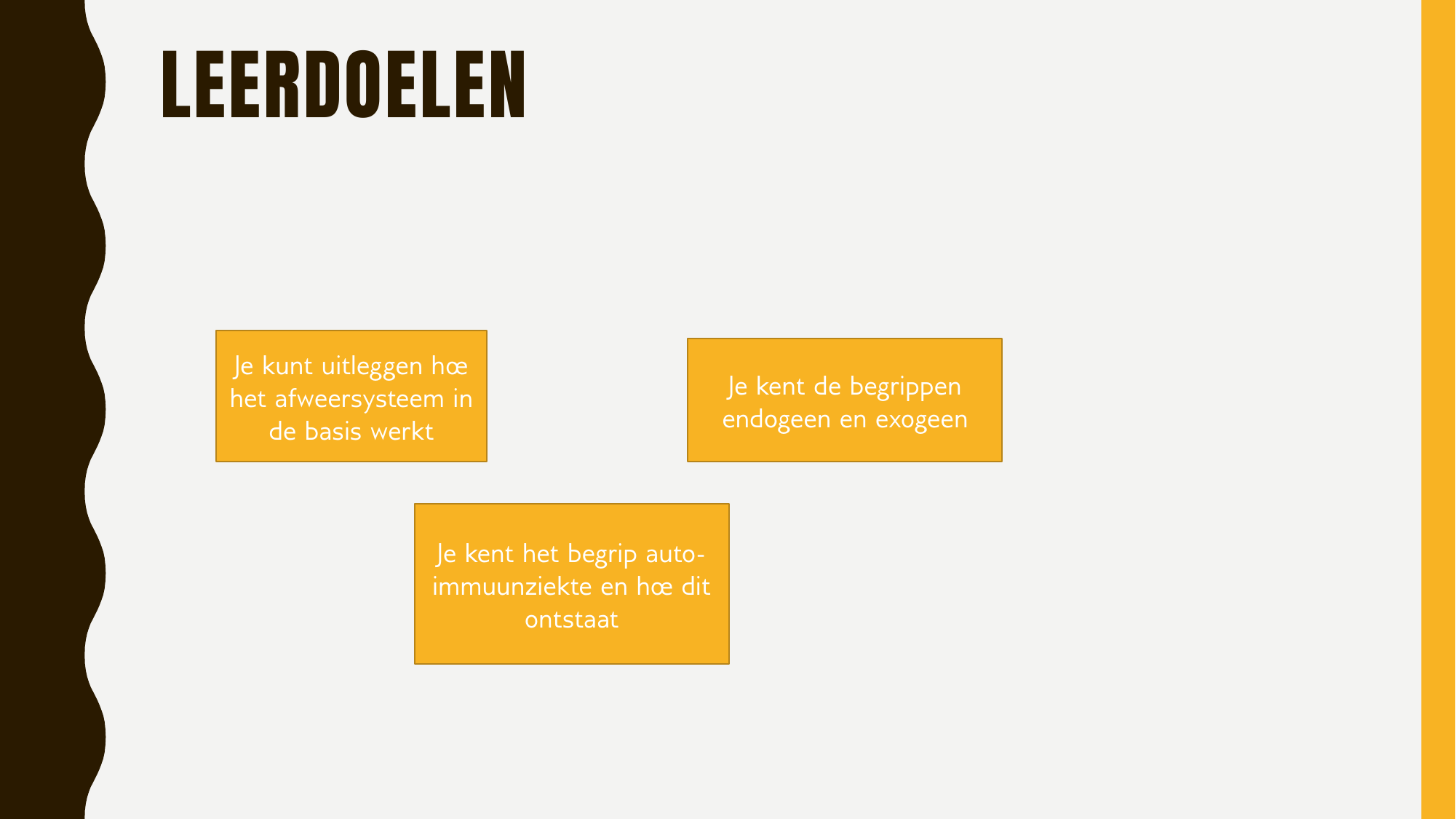

# Leerdoelen

Je kunt uitleggen hoe het afweersysteem in de basis werkt
Je kent de begrippen endogeen en exogeen
Je kent het begrip auto- immuunziekte en hoe dit ontstaat